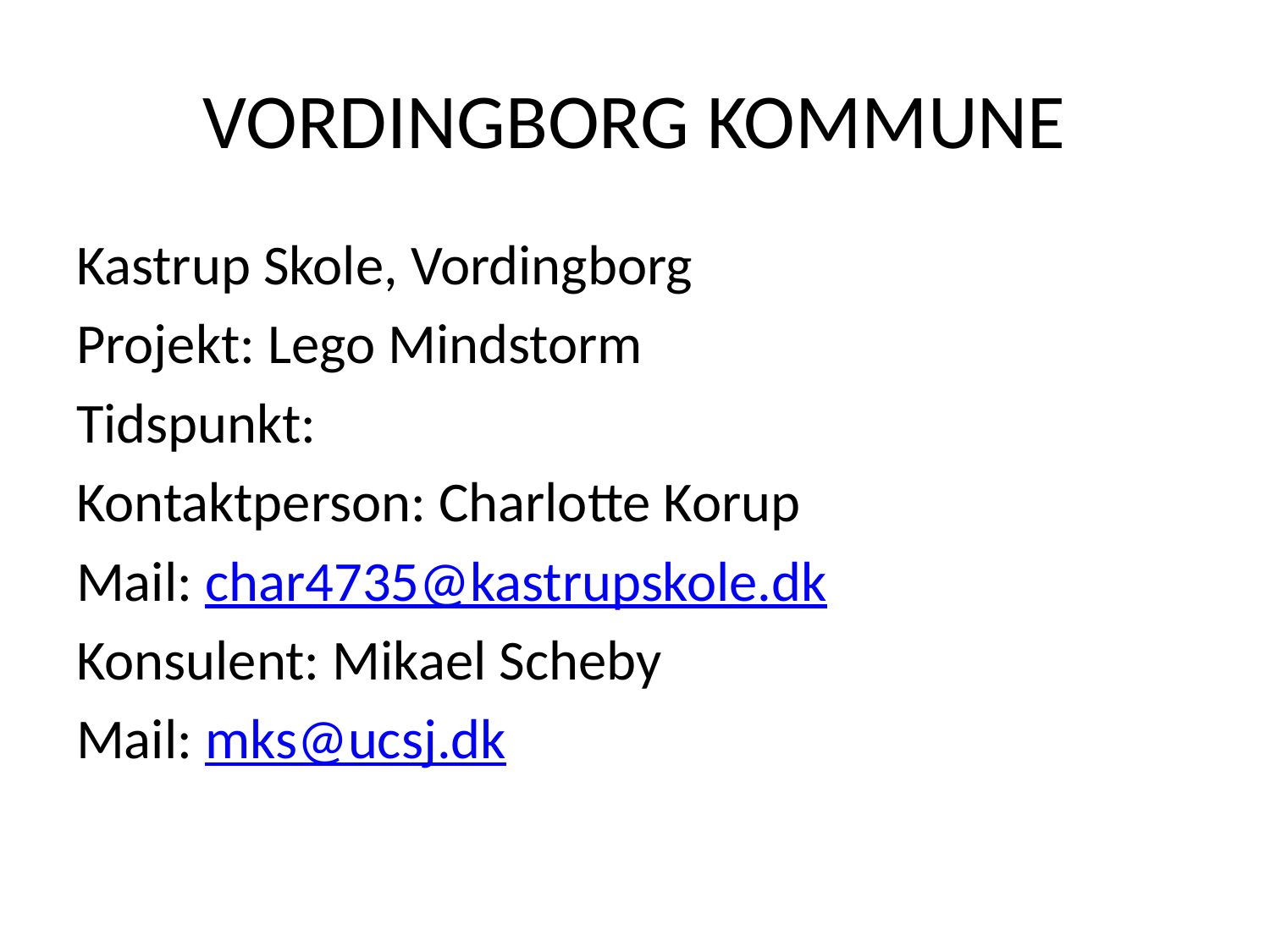

# VORDINGBORG KOMMUNE
Kastrup Skole, Vordingborg
Projekt: Lego Mindstorm
Tidspunkt:
Kontaktperson: Charlotte Korup
Mail: char4735@kastrupskole.dk
Konsulent: Mikael Scheby
Mail: mks@ucsj.dk